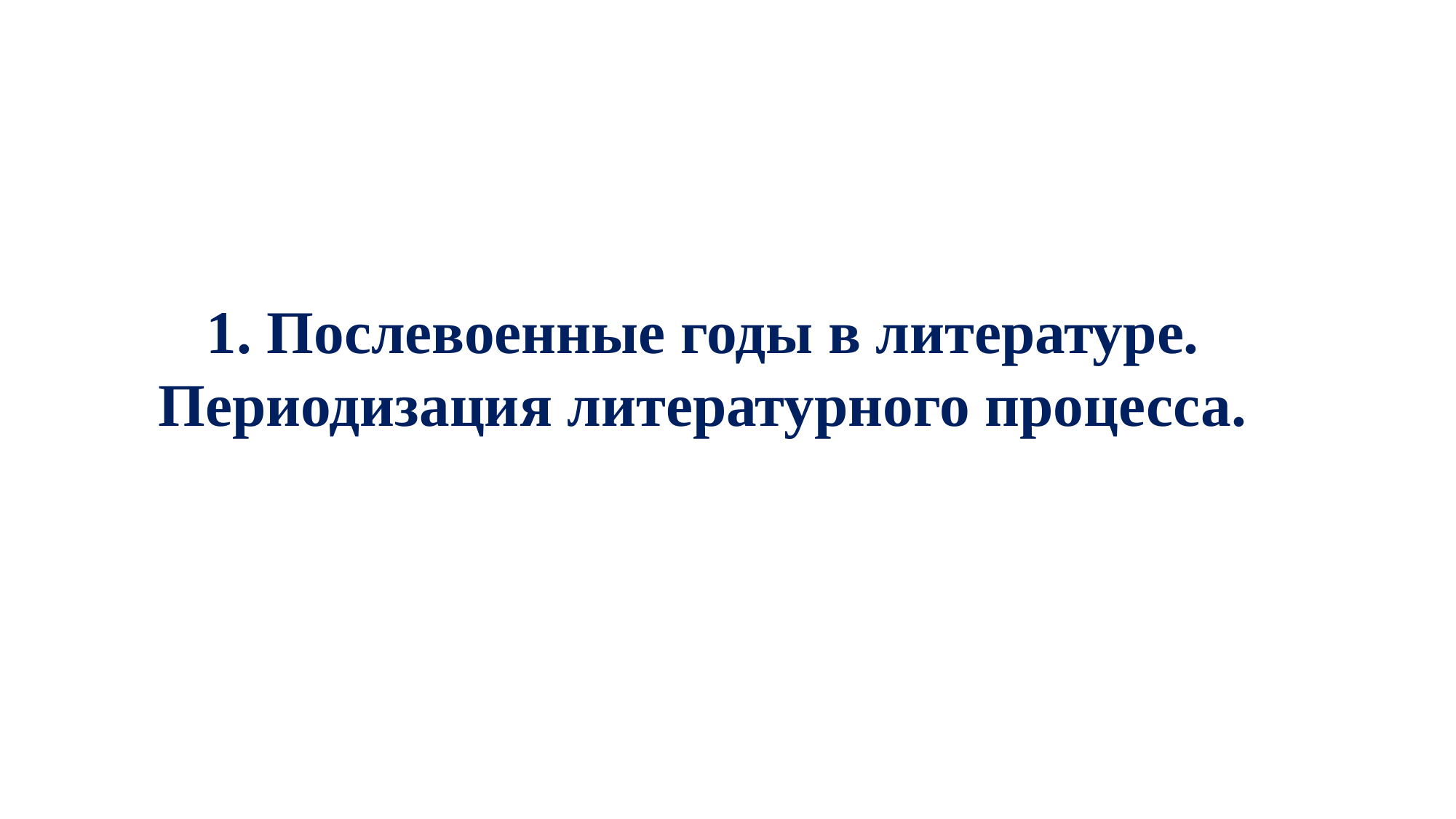

1. Послевоенные годы в литературе. Периодизация литературного процесса.

Электронная информационная образовательная среда
elearn.rucoop.ru